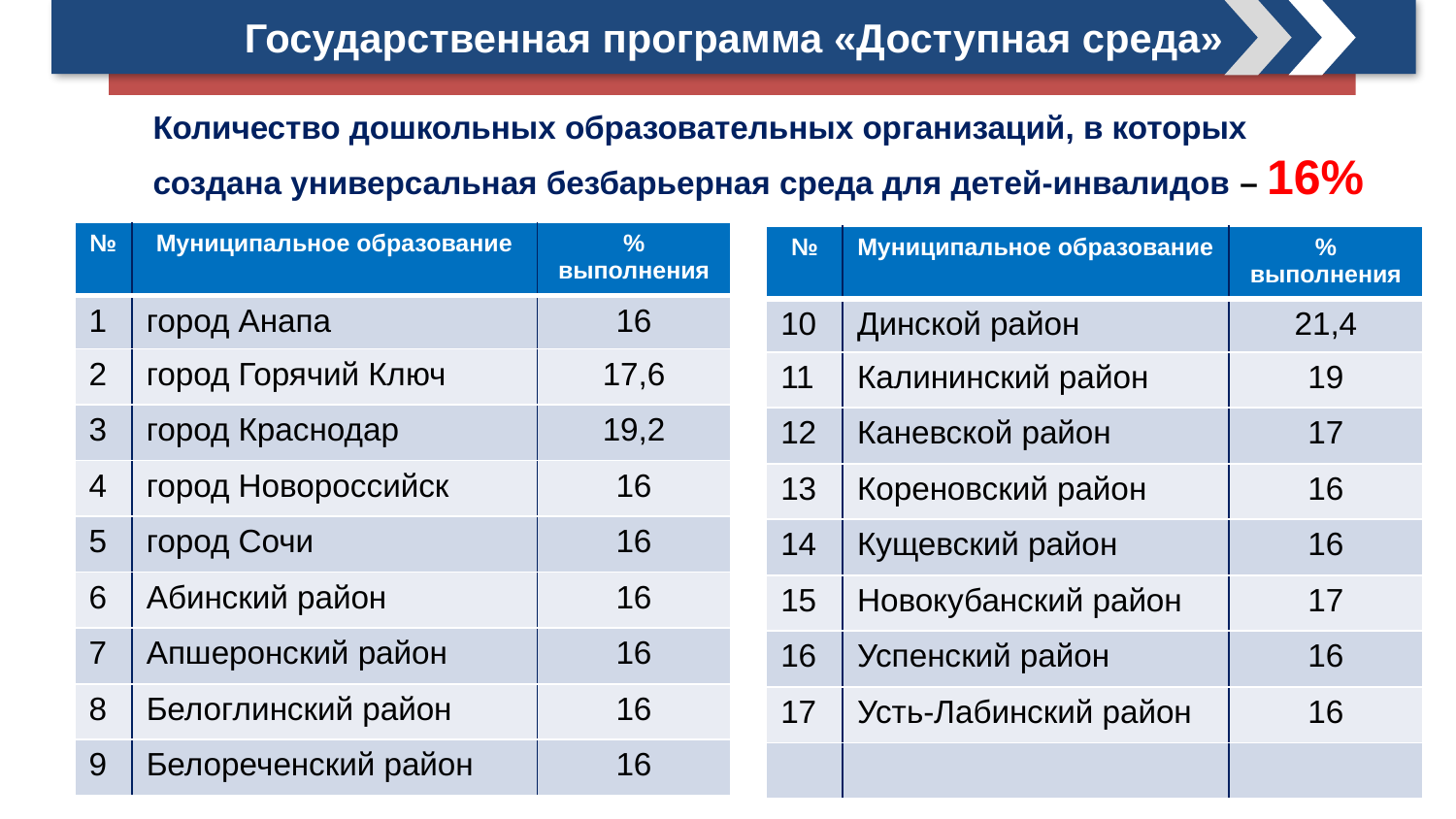

Государственная программа «Доступная среда»

Количество дошкольных образовательных организаций, в которых
создана универсальная безбарьерная среда для детей-инвалидов – 16%
| № | Муниципальное образование | % выполнения |
| --- | --- | --- |
| 1 | город Анапа | 16 |
| 2 | город Горячий Ключ | 17,6 |
| 3 | город Краснодар | 19,2 |
| 4 | город Новороссийск | 16 |
| 5 | город Сочи | 16 |
| 6 | Абинский район | 16 |
| 7 | Апшеронский район | 16 |
| 8 | Белоглинский район | 16 |
| 9 | Белореченский район | 16 |
| № | Муниципальное образование | % выполнения |
| --- | --- | --- |
| 10 | Динской район | 21,4 |
| 11 | Калининский район | 19 |
| 12 | Каневской район | 17 |
| 13 | Кореновский район | 16 |
| 14 | Кущевский район | 16 |
| 15 | Новокубанский район | 17 |
| 16 | Успенский район | 16 |
| 17 | Усть-Лабинский район | 16 |
|  |  |  |